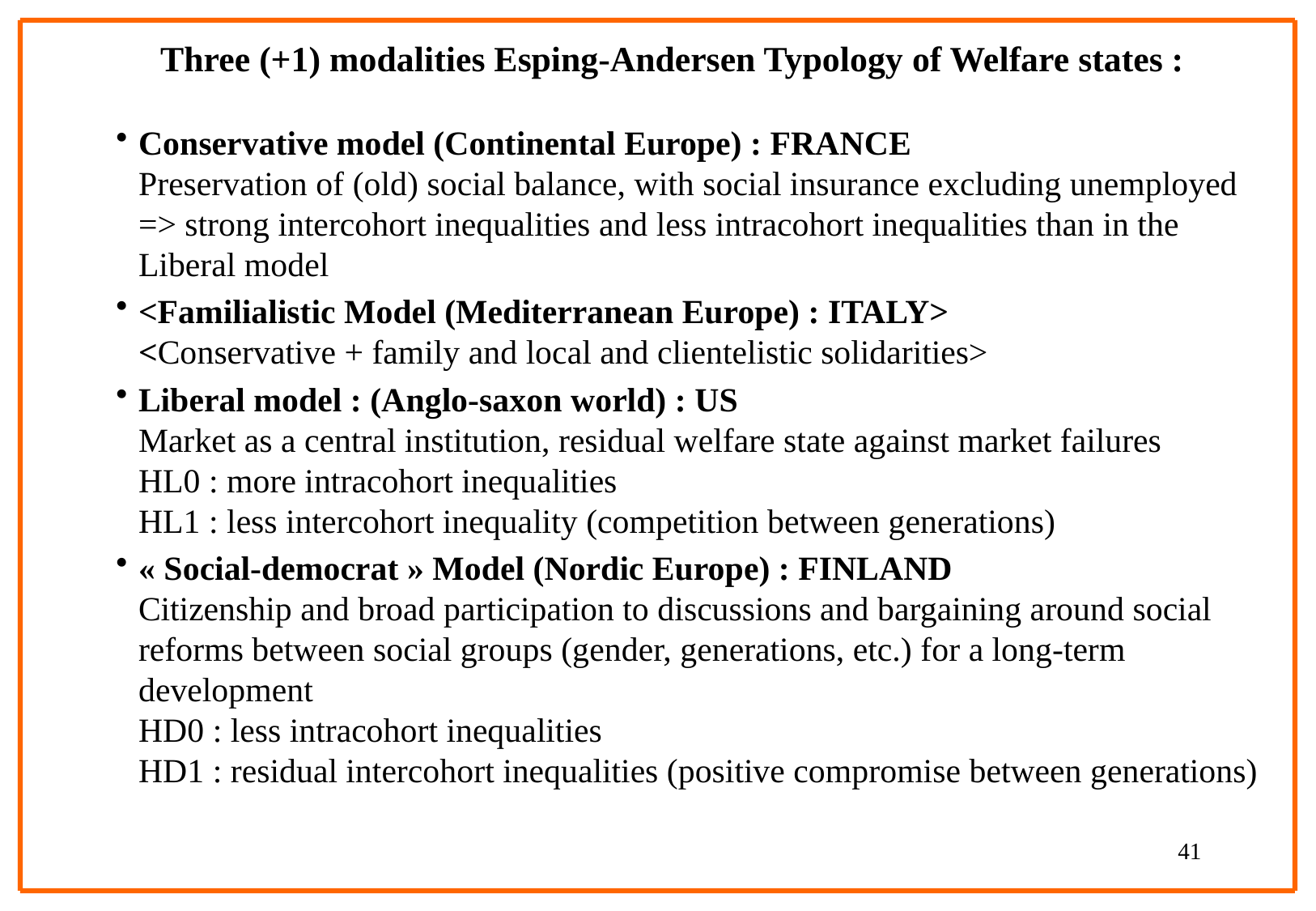

Three (+1) modalities Esping-Andersen Typology of Welfare states :
Conservative model (Continental Europe) : FRANCE
Preservation of (old) social balance, with social insurance excluding unemployed => strong intercohort inequalities and less intracohort inequalities than in the Liberal model
<Familialistic Model (Mediterranean Europe) : ITALY>
<Conservative + family and local and clientelistic solidarities>
Liberal model : (Anglo-saxon world) : US
Market as a central institution, residual welfare state against market failures
HL0 : more intracohort inequalities
HL1 : less intercohort inequality (competition between generations)
« Social-democrat » Model (Nordic Europe) : FINLAND
Citizenship and broad participation to discussions and bargaining around social reforms between social groups (gender, generations, etc.) for a long-term development
HD0 : less intracohort inequalities
HD1 : residual intercohort inequalities (positive compromise between generations)
41